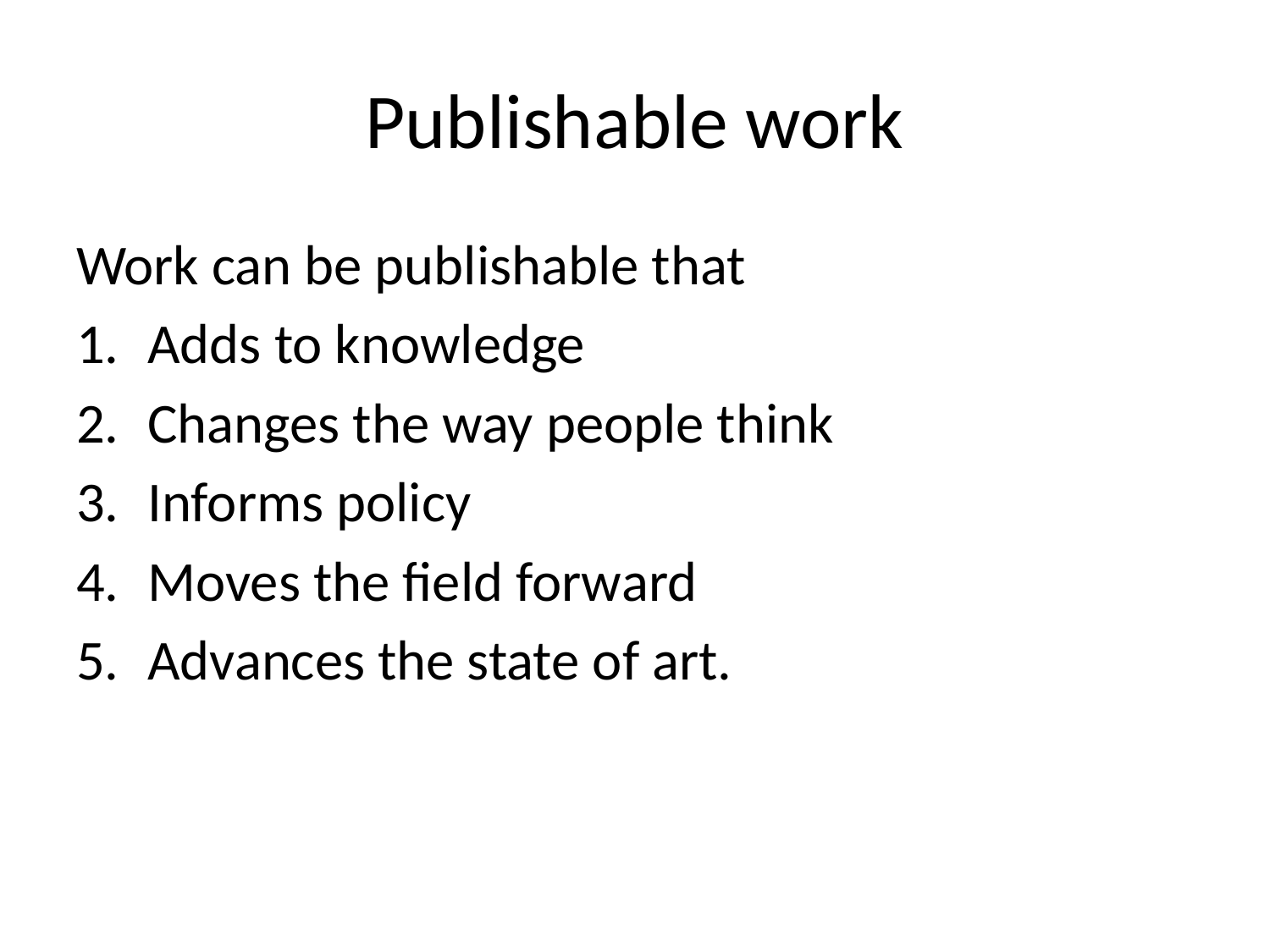

# Publishable work
Work can be publishable that
Adds to knowledge
Changes the way people think
Informs policy
Moves the field forward
Advances the state of art.